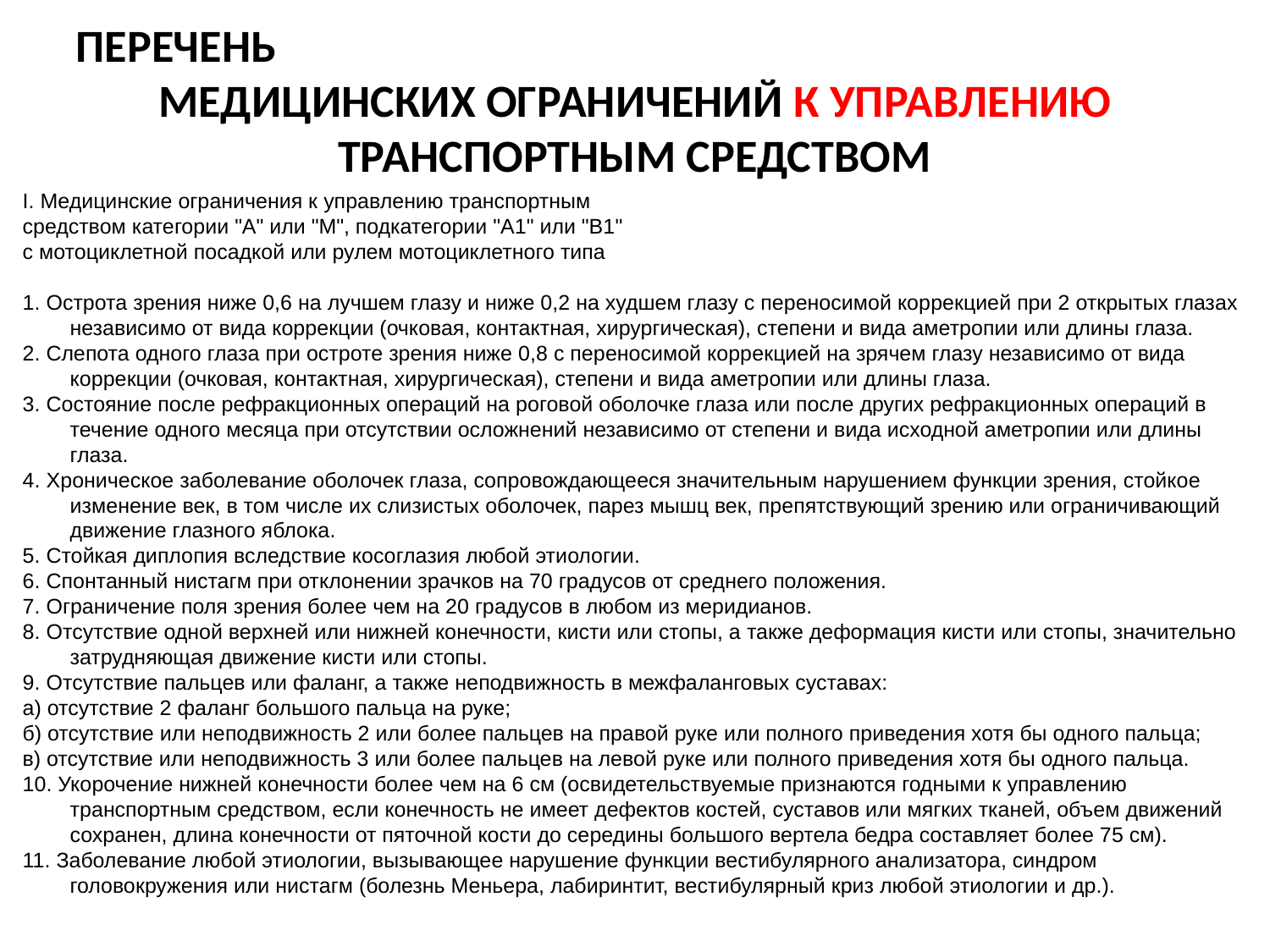

ПЕРЕЧЕНЬ
МЕДИЦИНСКИХ ОГРАНИЧЕНИЙ К УПРАВЛЕНИЮ ТРАНСПОРТНЫМ СРЕДСТВОМ
I. Медицинские ограничения к управлению транспортным
средством категории "A" или "M", подкатегории "A1" или "B1"
с мотоциклетной посадкой или рулем мотоциклетного типа

1. Острота зрения ниже 0,6 на лучшем глазу и ниже 0,2 на худшем глазу с переносимой коррекцией при 2 открытых глазах независимо от вида коррекции (очковая, контактная, хирургическая), степени и вида аметропии или длины глаза.
2. Слепота одного глаза при остроте зрения ниже 0,8 с переносимой коррекцией на зрячем глазу независимо от вида коррекции (очковая, контактная, хирургическая), степени и вида аметропии или длины глаза.
3. Состояние после рефракционных операций на роговой оболочке глаза или после других рефракционных операций в течение одного месяца при отсутствии осложнений независимо от степени и вида исходной аметропии или длины глаза.
4. Хроническое заболевание оболочек глаза, сопровождающееся значительным нарушением функции зрения, стойкое изменение век, в том числе их слизистых оболочек, парез мышц век, препятствующий зрению или ограничивающий движение глазного яблока.
5. Стойкая диплопия вследствие косоглазия любой этиологии.
6. Спонтанный нистагм при отклонении зрачков на 70 градусов от среднего положения.
7. Ограничение поля зрения более чем на 20 градусов в любом из меридианов.
8. Отсутствие одной верхней или нижней конечности, кисти или стопы, а также деформация кисти или стопы, значительно затрудняющая движение кисти или стопы.
9. Отсутствие пальцев или фаланг, а также неподвижность в межфаланговых суставах:
а) отсутствие 2 фаланг большого пальца на руке;
б) отсутствие или неподвижность 2 или более пальцев на правой руке или полного приведения хотя бы одного пальца;
в) отсутствие или неподвижность 3 или более пальцев на левой руке или полного приведения хотя бы одного пальца.
10. Укорочение нижней конечности более чем на 6 см (освидетельствуемые признаются годными к управлению транспортным средством, если конечность не имеет дефектов костей, суставов или мягких тканей, объем движений сохранен, длина конечности от пяточной кости до середины большого вертела бедра составляет более 75 см).
11. Заболевание любой этиологии, вызывающее нарушение функции вестибулярного анализатора, синдром головокружения или нистагм (болезнь Меньера, лабиринтит, вестибулярный криз любой этиологии и др.).